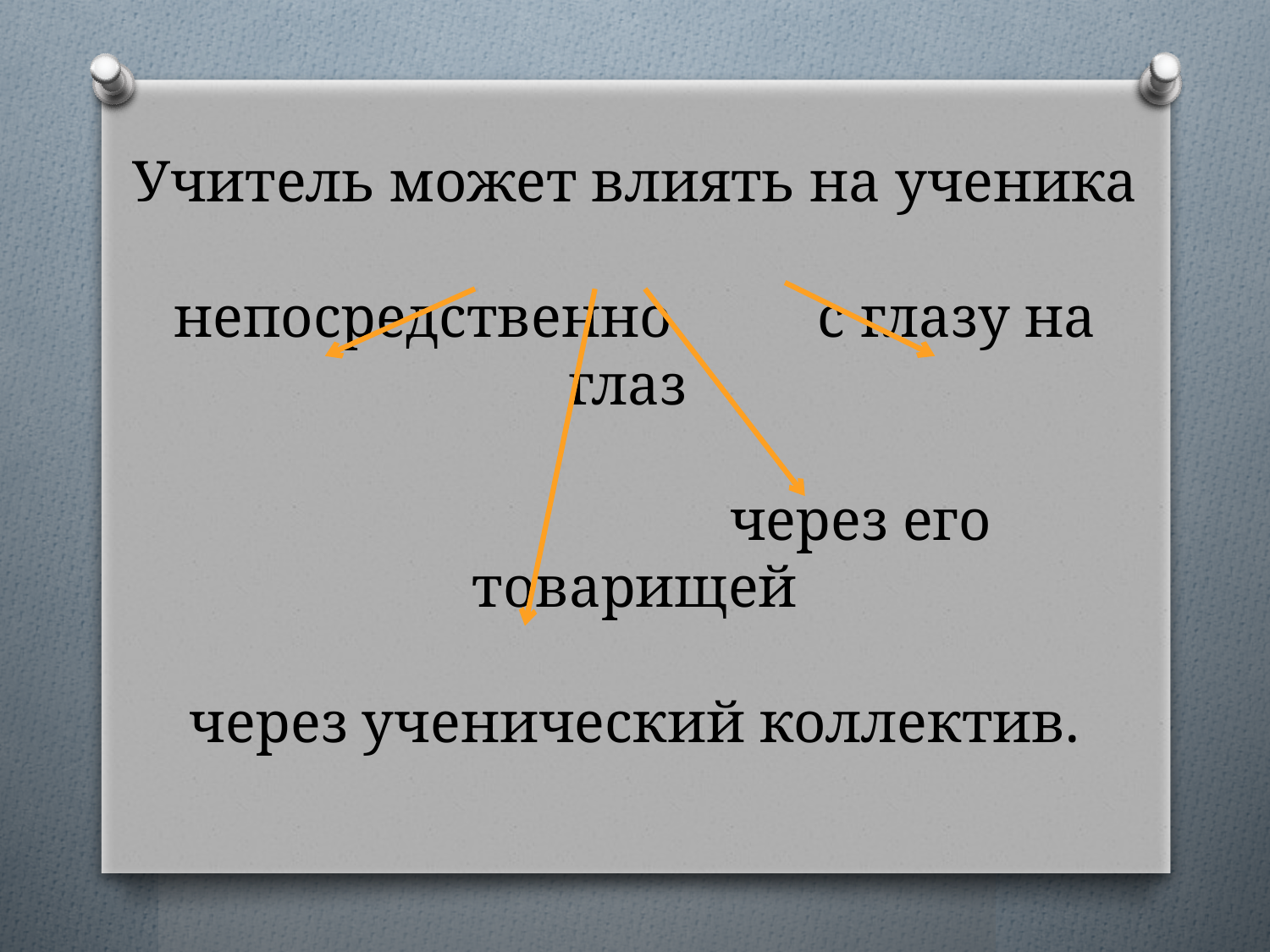

Учитель может влиять на ученика
непосредственно          с глазу на глаз
                               через его товарищей
через ученический коллектив.